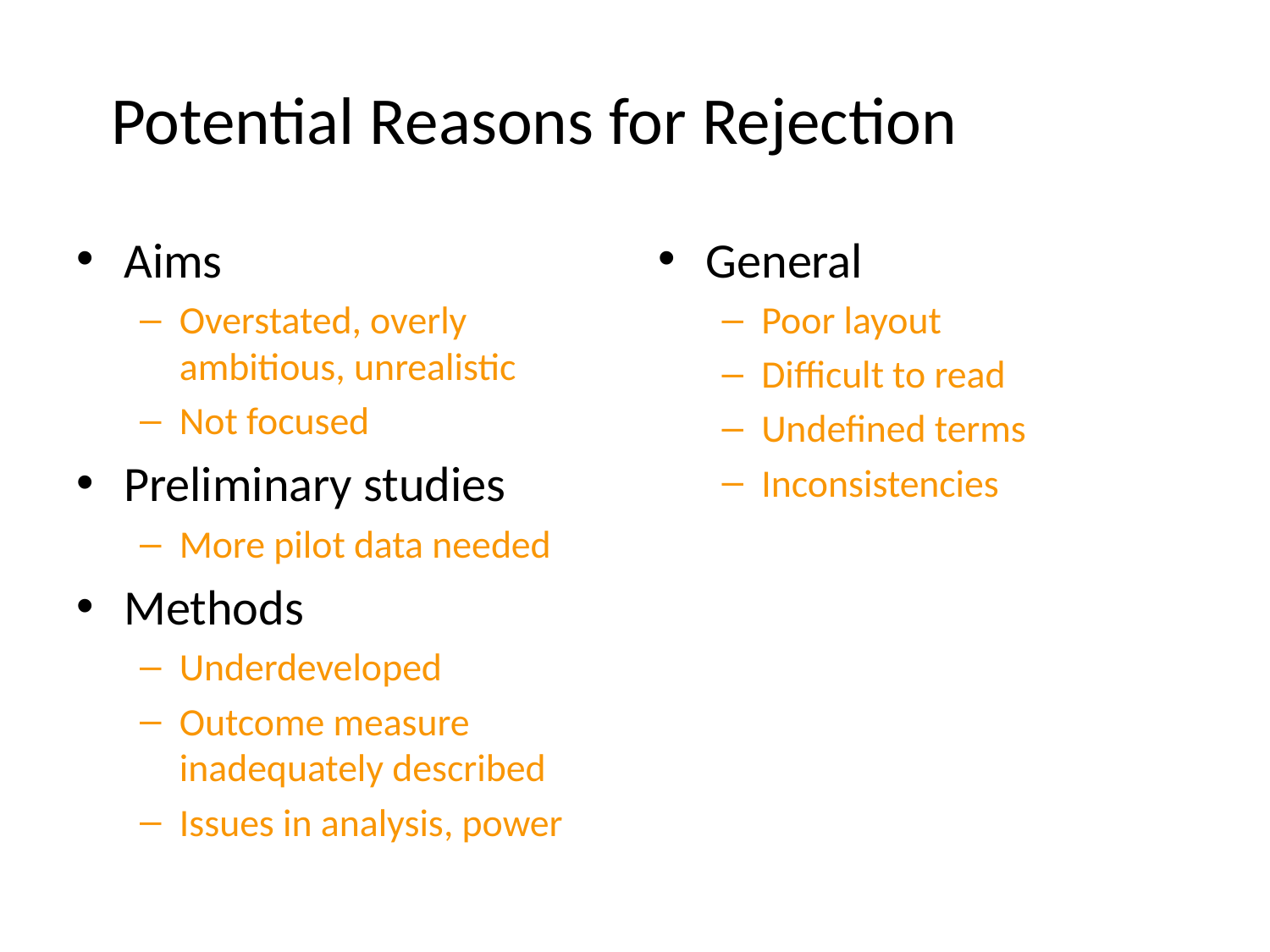

Potential Reasons for Rejection
Aims
Overstated, overly ambitious, unrealistic
Not focused
Preliminary studies
More pilot data needed
Methods
Underdeveloped
Outcome measure inadequately described
Issues in analysis, power

General
Poor layout
Difficult to read
Undefined terms
Inconsistencies